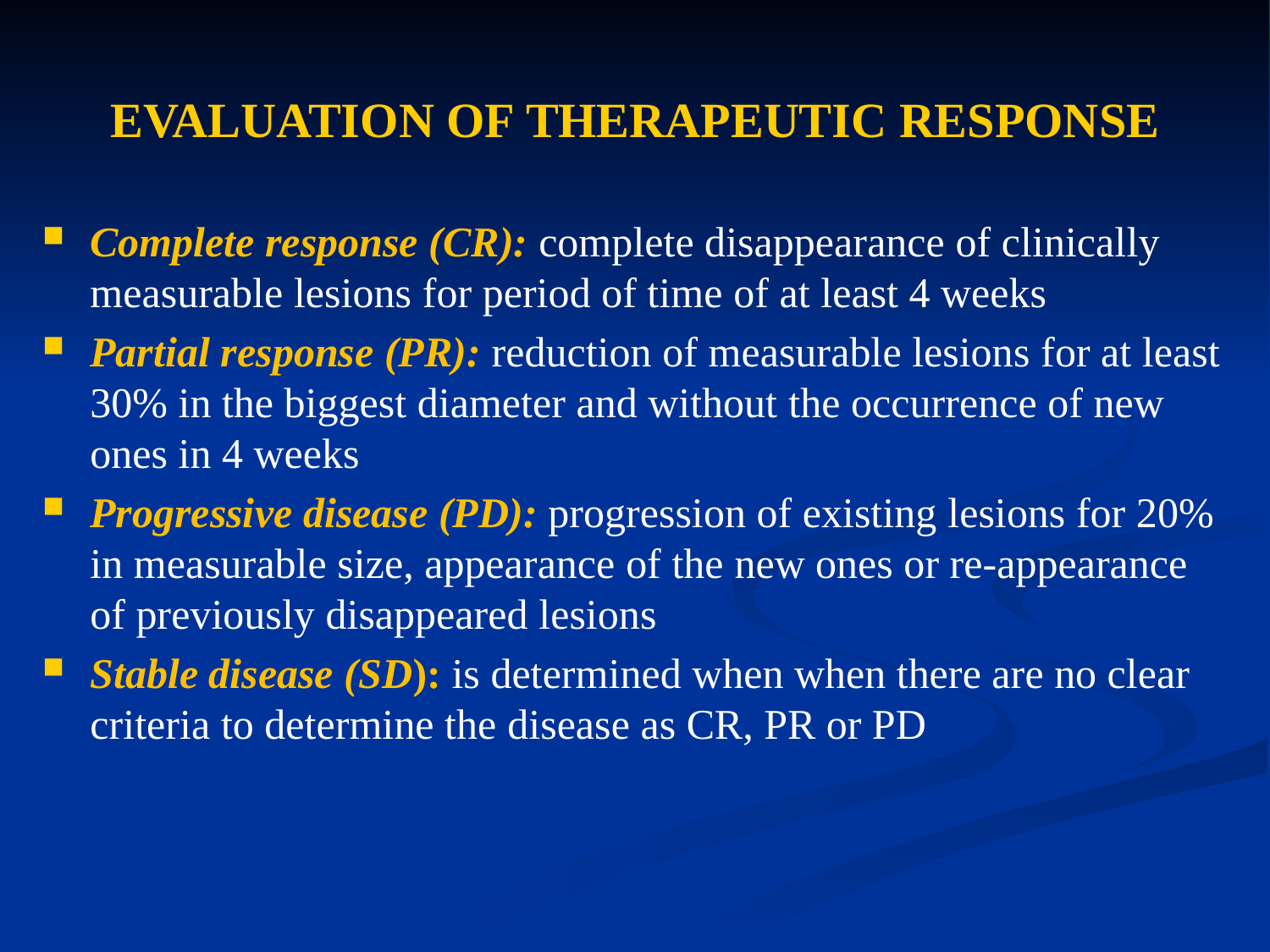

# EVALUATION OF THERAPEUTIC RESPONSE
Complete response (CR): complete disappearance of clinically measurable lesions for period of time of at least 4 weeks
Partial response (PR): reduction of measurable lesions for at least 30% in the biggest diameter and without the occurrence of new ones in 4 weeks
Progressive disease (PD): progression of existing lesions for 20% in measurable size, appearance of the new ones or re-appearance of previously disappeared lesions
Stable disease (SD): is determined when when there are no clear criteria to determine the disease as CR, PR or PD